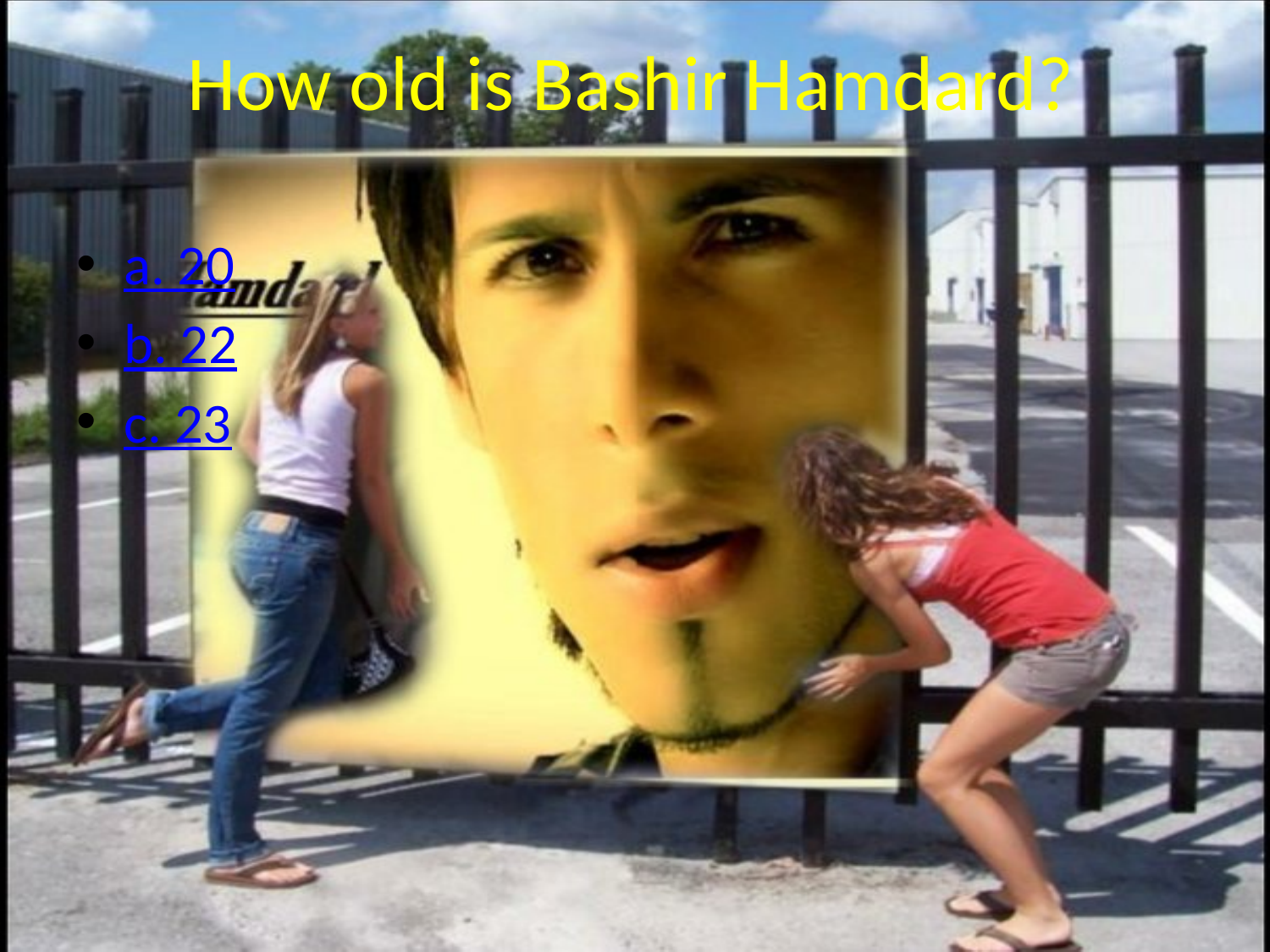

# How old is Bashir Hamdard?
a. 20
b. 22
c. 23